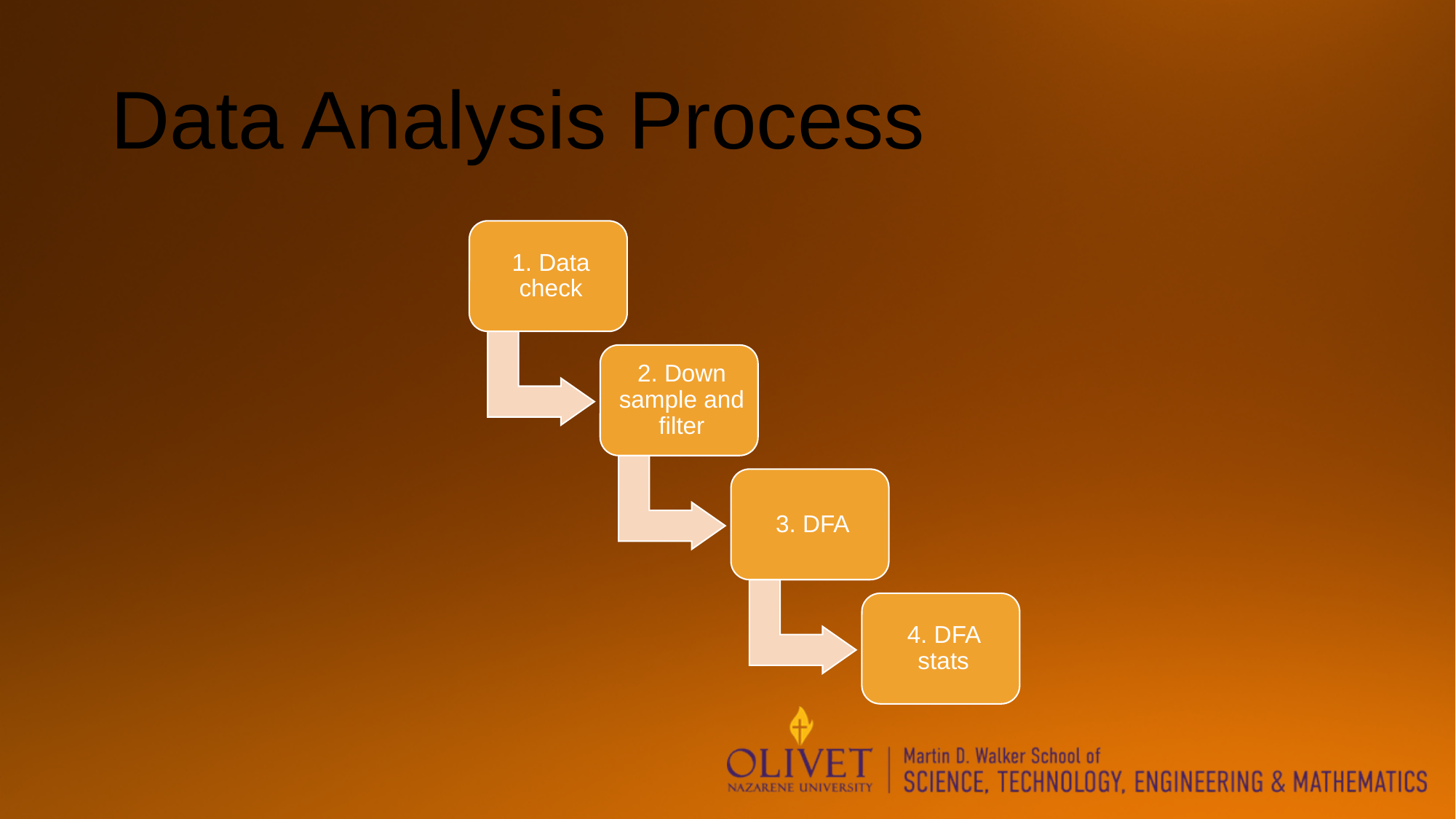

# Data Analysis Process
1. Data check
2. Down sample and filter
3. DFA
4. DFA stats